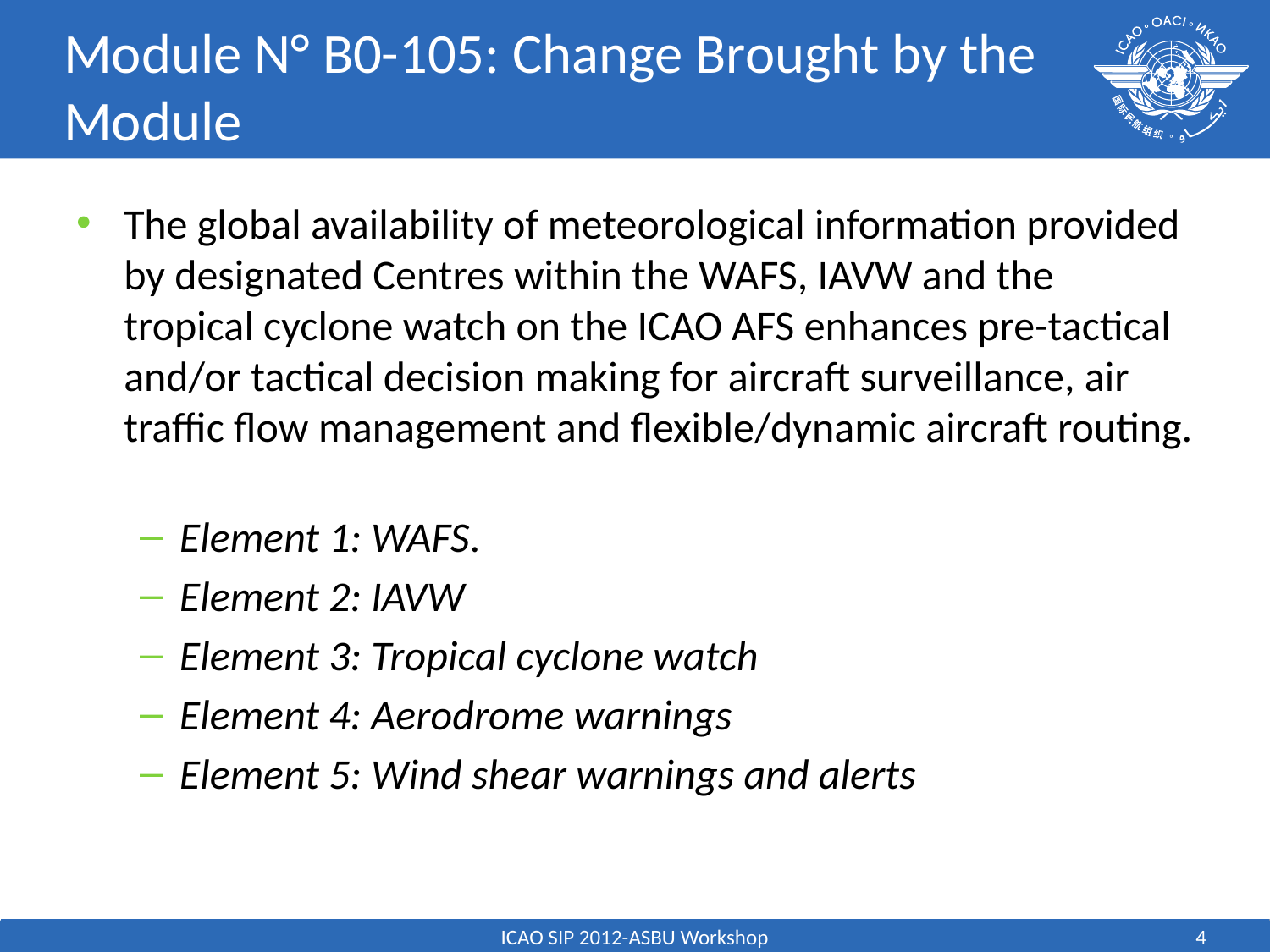

# Module N° B0-105: Change Brought by the Module
The global availability of meteorological information provided by designated Centres within the WAFS, IAVW and the tropical cyclone watch on the ICAO AFS enhances pre-tactical and/or tactical decision making for aircraft surveillance, air traffic flow management and flexible/dynamic aircraft routing.
Element 1: WAFS.
Element 2: IAVW
Element 3: Tropical cyclone watch
Element 4: Aerodrome warnings
Element 5: Wind shear warnings and alerts
ICAO SIP 2012-ASBU Workshop
4